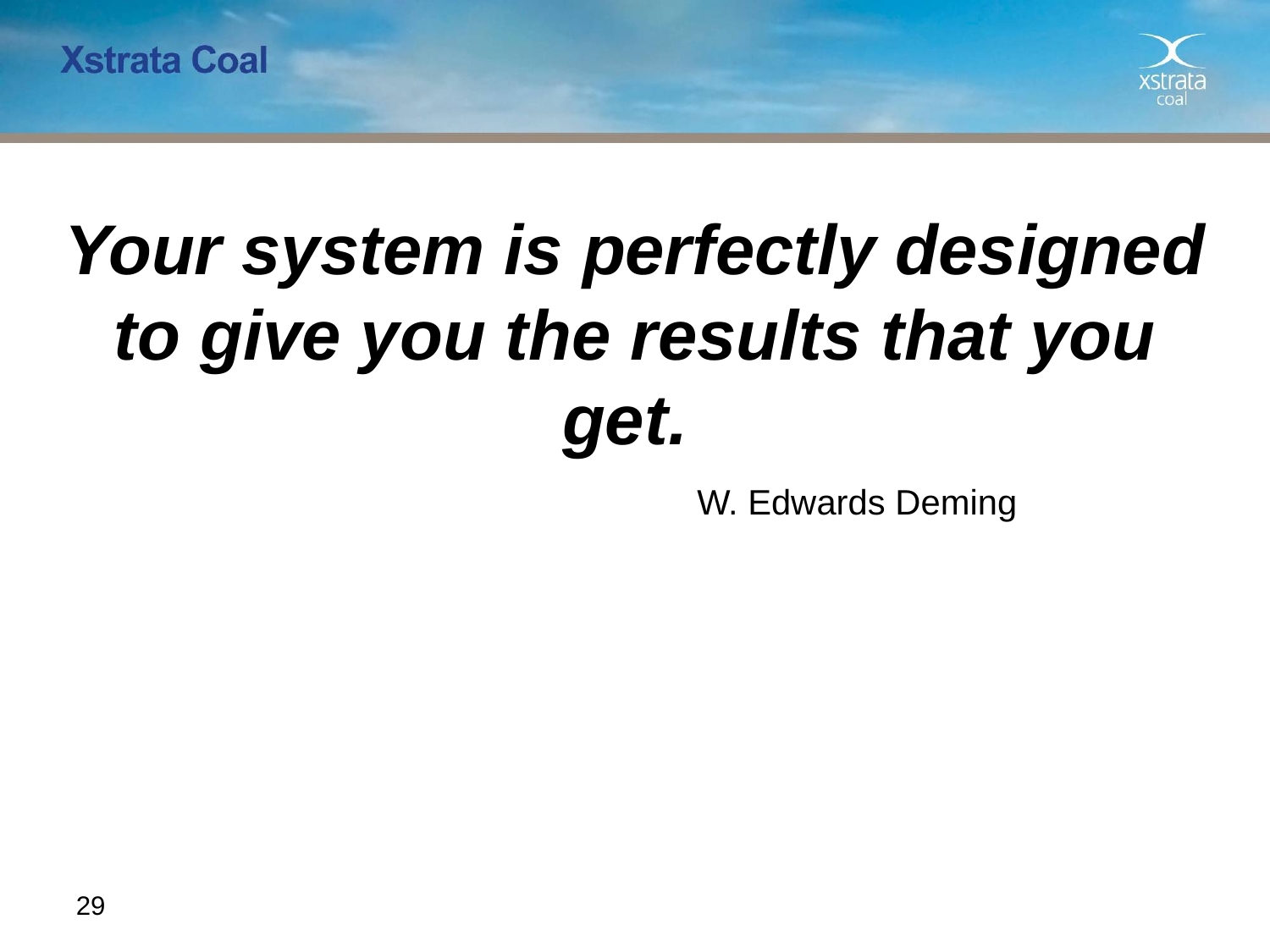

Your system is perfectly designed
to give you the results that you get.
					W. Edwards Deming
29